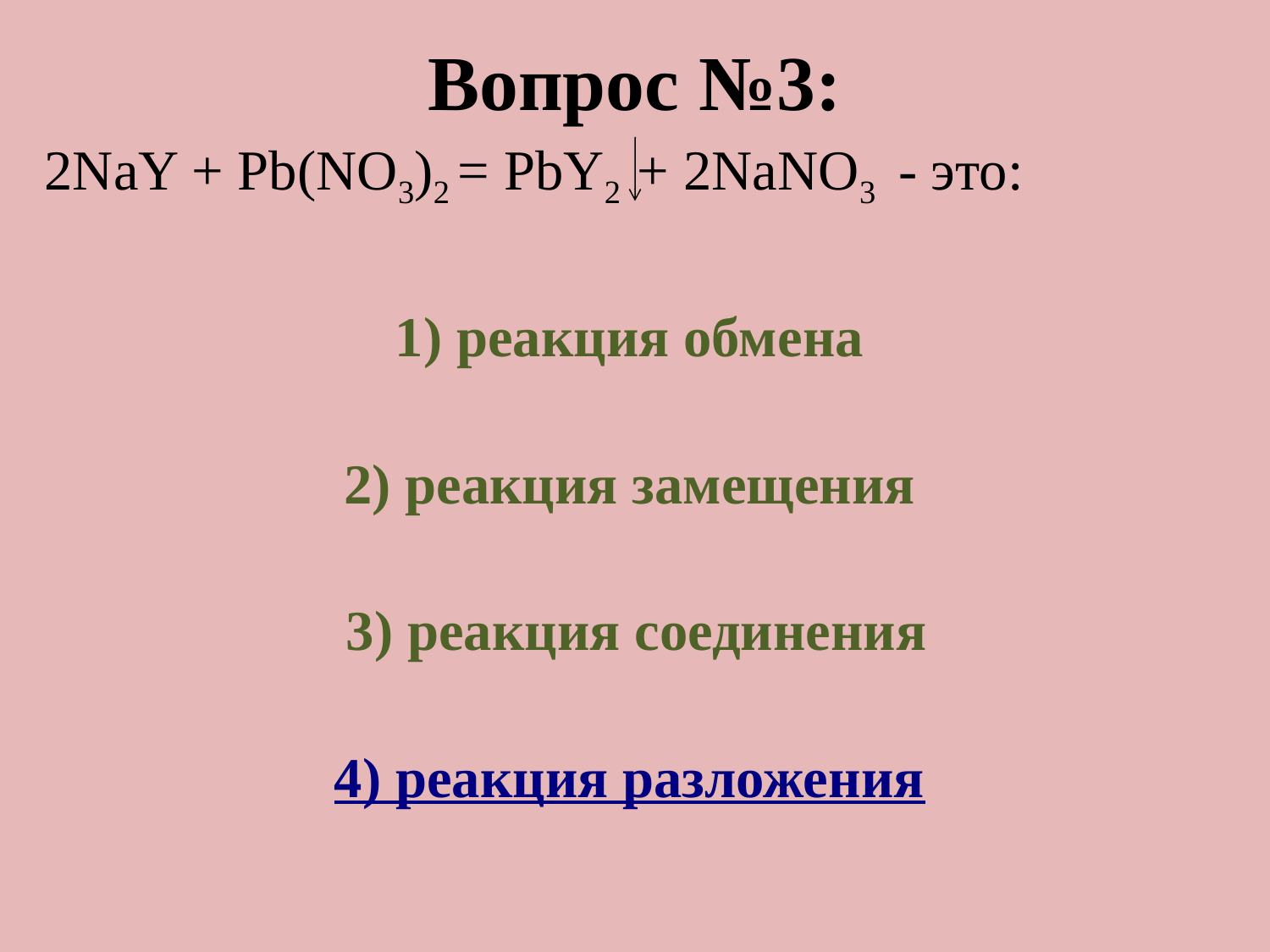

# Вопрос №3:
2NaY + Pb(NO3)2 = PbY2  + 2NaNO3  - это:

1) реакция обмена
2) реакция замещения
 3) реакция соединения
4) реакция разложения